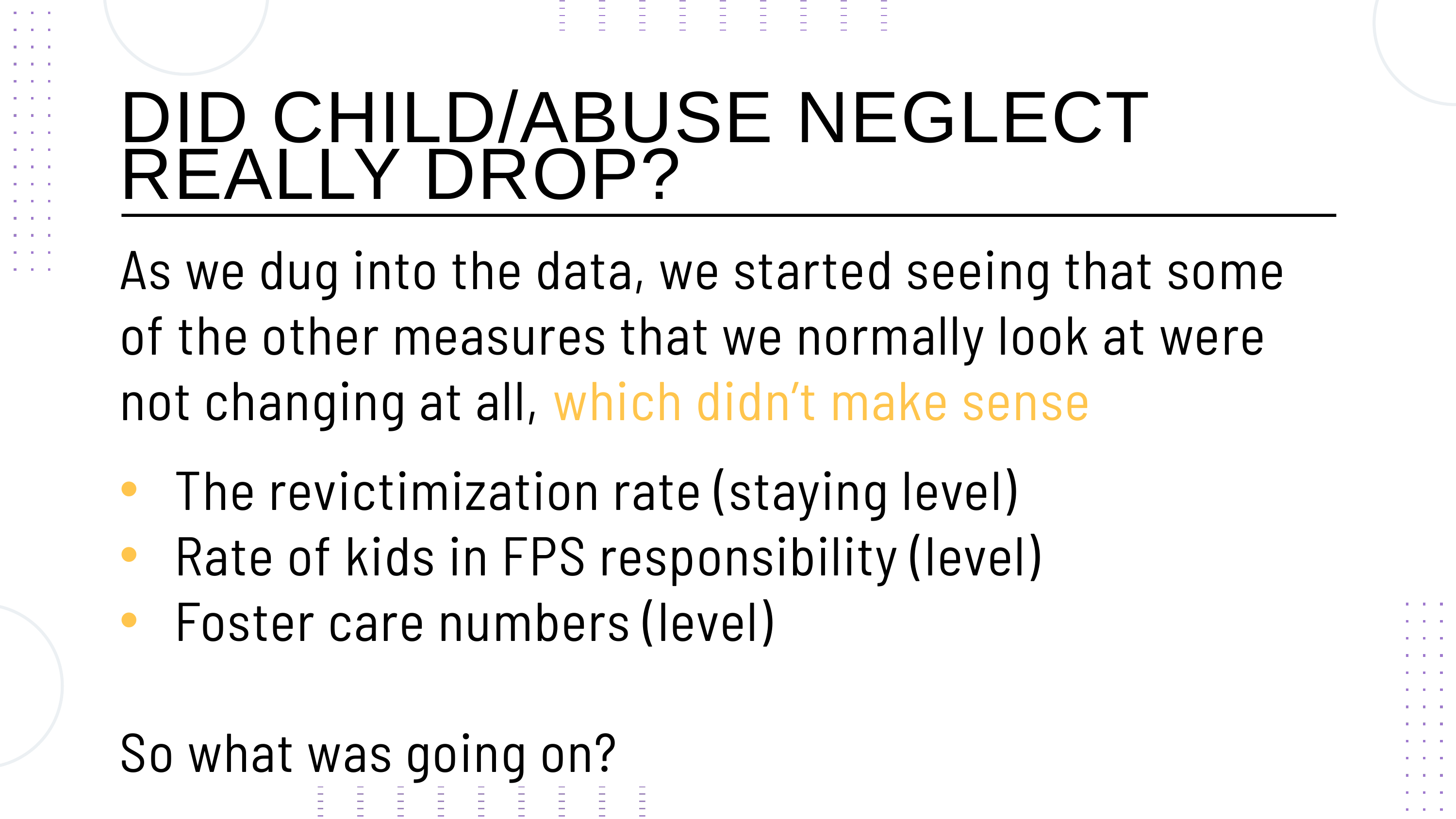

DID CHILD/ABUSE NEGLECT
REALLY DROP?

As we dug into the data, we started seeing that some of the other measures that we normally look at were not changing at all, which didn’t make sense

The revictimization rate (staying level)
Rate of kids in FPS responsibility (level)
Foster care numbers (level)

So what was going on?